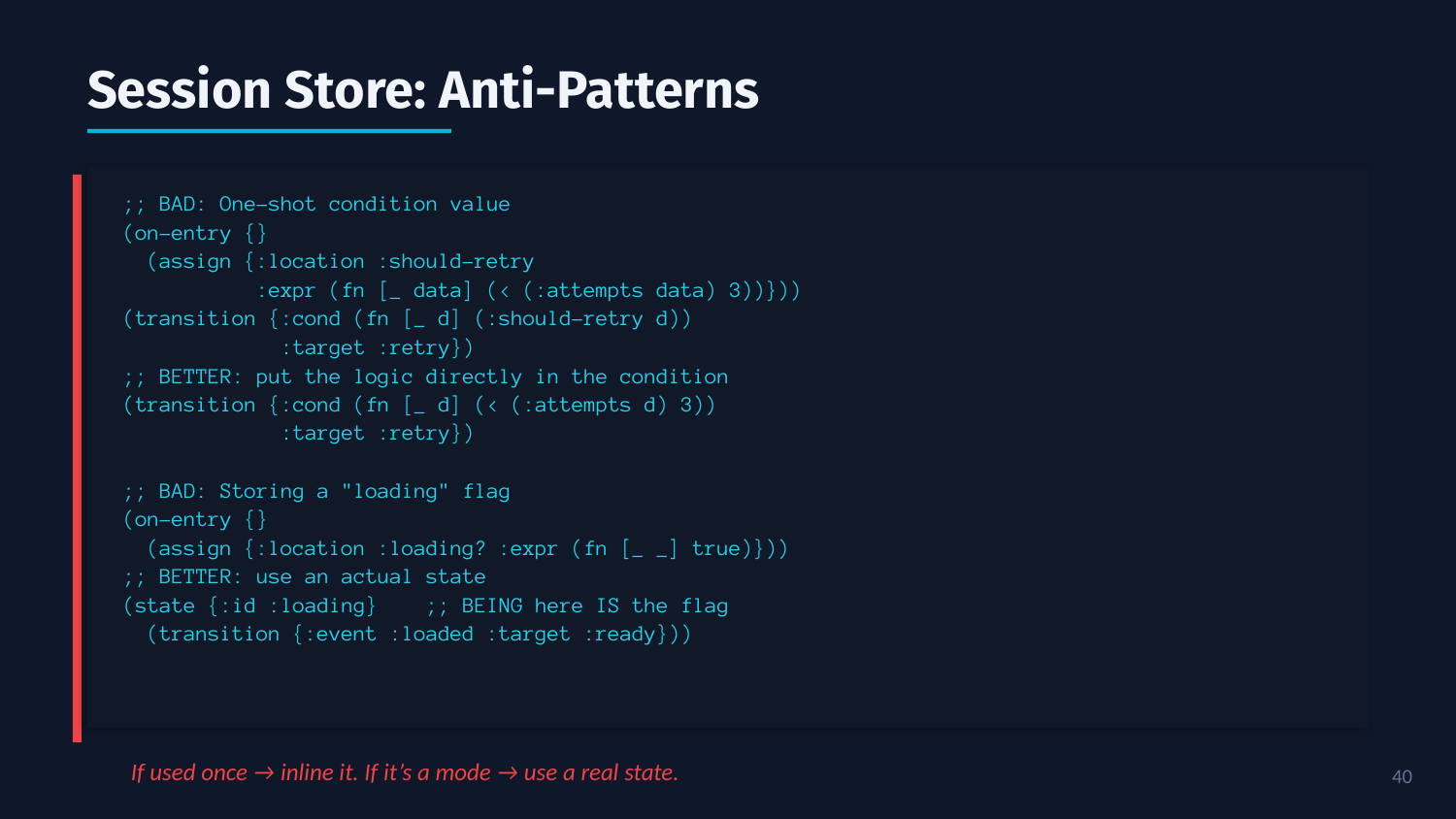

Session Store: Anti-Patterns

;; BAD: One-shot condition value
(on-entry {}
  (assign {:location :should-retry
           :expr (fn [_ data] (< (:attempts data) 3))}))
(transition {:cond (fn [_ d] (:should-retry d))
             :target :retry})
;; BETTER: put the logic directly in the condition
(transition {:cond (fn [_ d] (< (:attempts d) 3))
             :target :retry})

;; BAD: Storing a "loading" flag
(on-entry {}
  (assign {:location :loading? :expr (fn [_ _] true)}))
;; BETTER: use an actual state
(state {:id :loading}    ;; BEING here IS the flag
  (transition {:event :loaded :target :ready}))
If used once → inline it. If it’s a mode → use a real state.
40